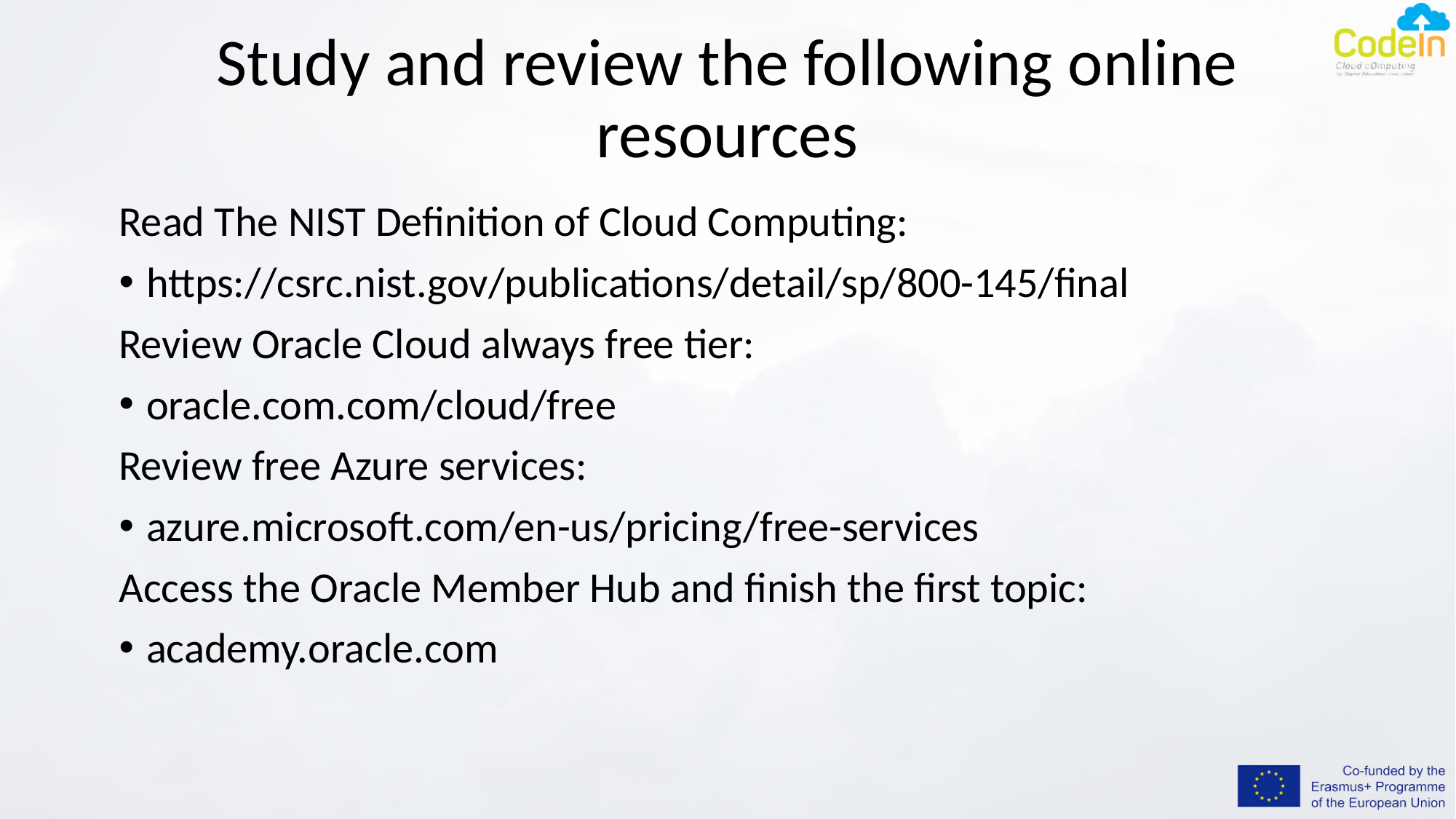

# Study and review the following online resources
Read The NIST Definition of Cloud Computing:
https://csrc.nist.gov/publications/detail/sp/800-145/final
Review Oracle Cloud always free tier:
oracle.com.com/cloud/free
Review free Azure services:
azure.microsoft.com/en-us/pricing/free-services
Access the Oracle Member Hub and finish the first topic:
academy.oracle.com